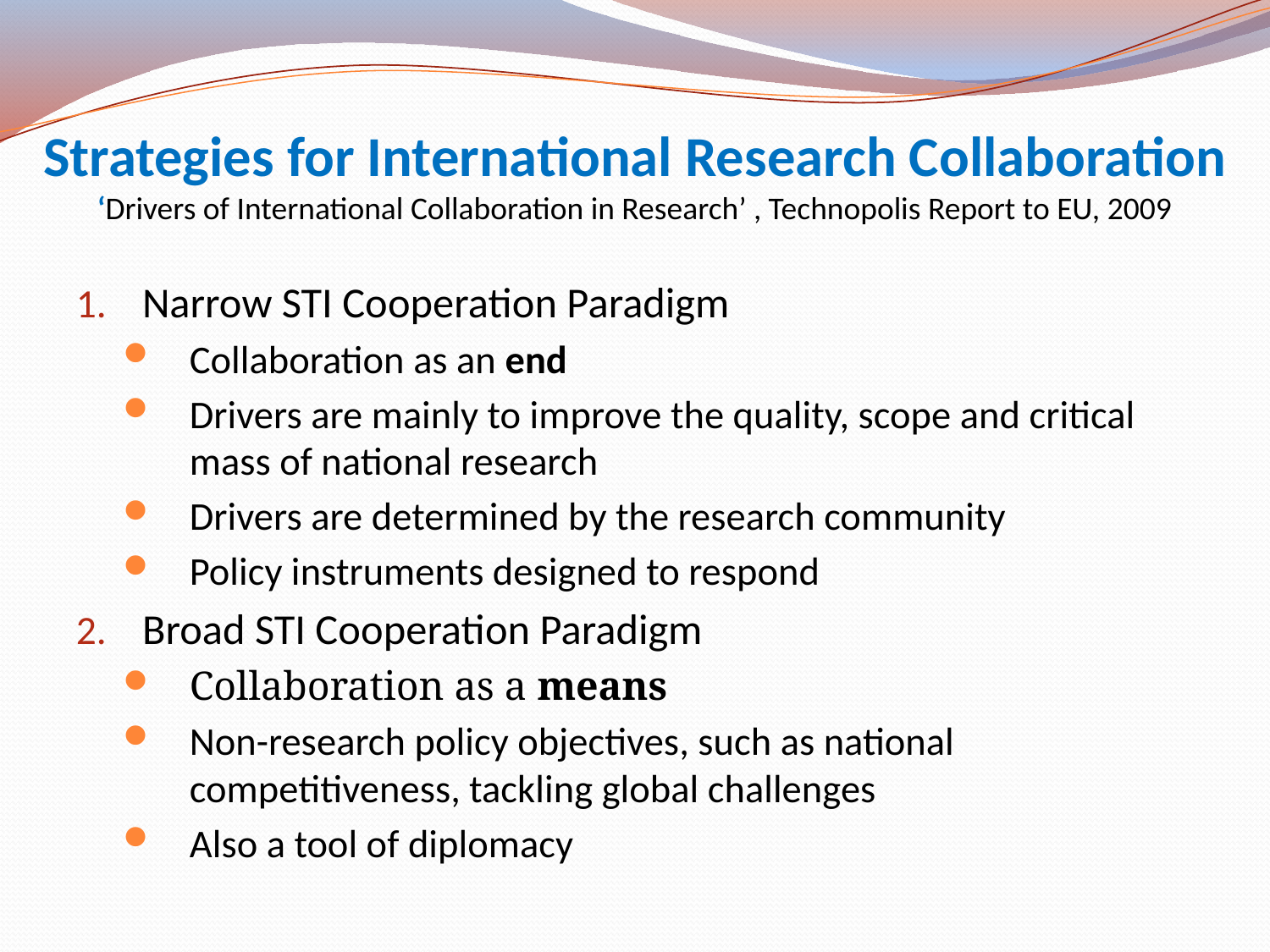

# Strategies for International Research Collaboration ‘Drivers of International Collaboration in Research’ , Technopolis Report to EU, 2009
Narrow STI Cooperation Paradigm
Collaboration as an end
Drivers are mainly to improve the quality, scope and critical mass of national research
Drivers are determined by the research community
Policy instruments designed to respond
Broad STI Cooperation Paradigm
Collaboration as a means
Non-research policy objectives, such as national competitiveness, tackling global challenges
Also a tool of diplomacy